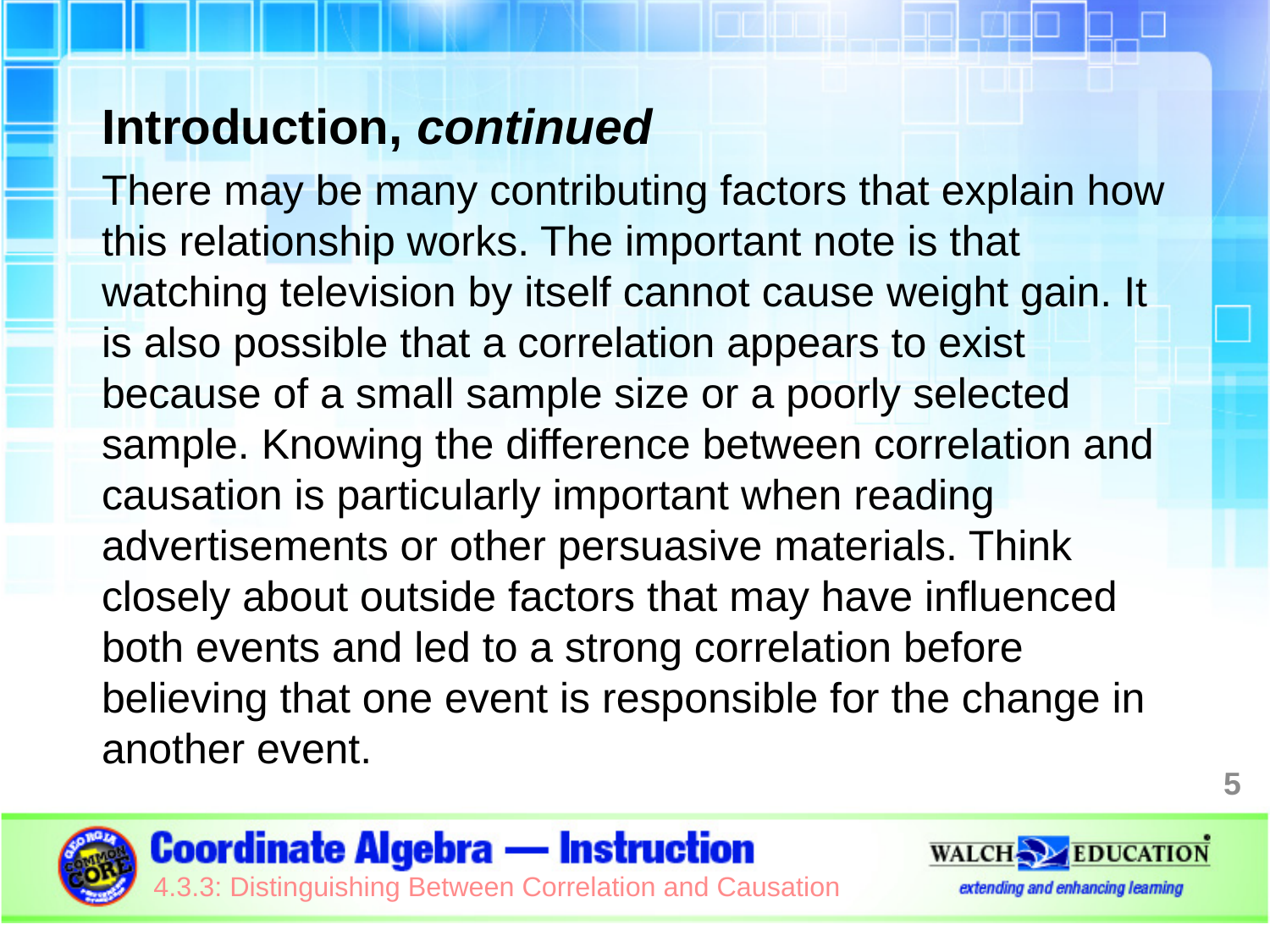

Introduction, continued
There may be many contributing factors that explain how this relationship works. The important note is that watching television by itself cannot cause weight gain. It is also possible that a correlation appears to exist because of a small sample size or a poorly selected sample. Knowing the difference between correlation and causation is particularly important when reading advertisements or other persuasive materials. Think closely about outside factors that may have influenced both events and led to a strong correlation before believing that one event is responsible for the change in another event.
5
4.3.3: Distinguishing Between Correlation and Causation